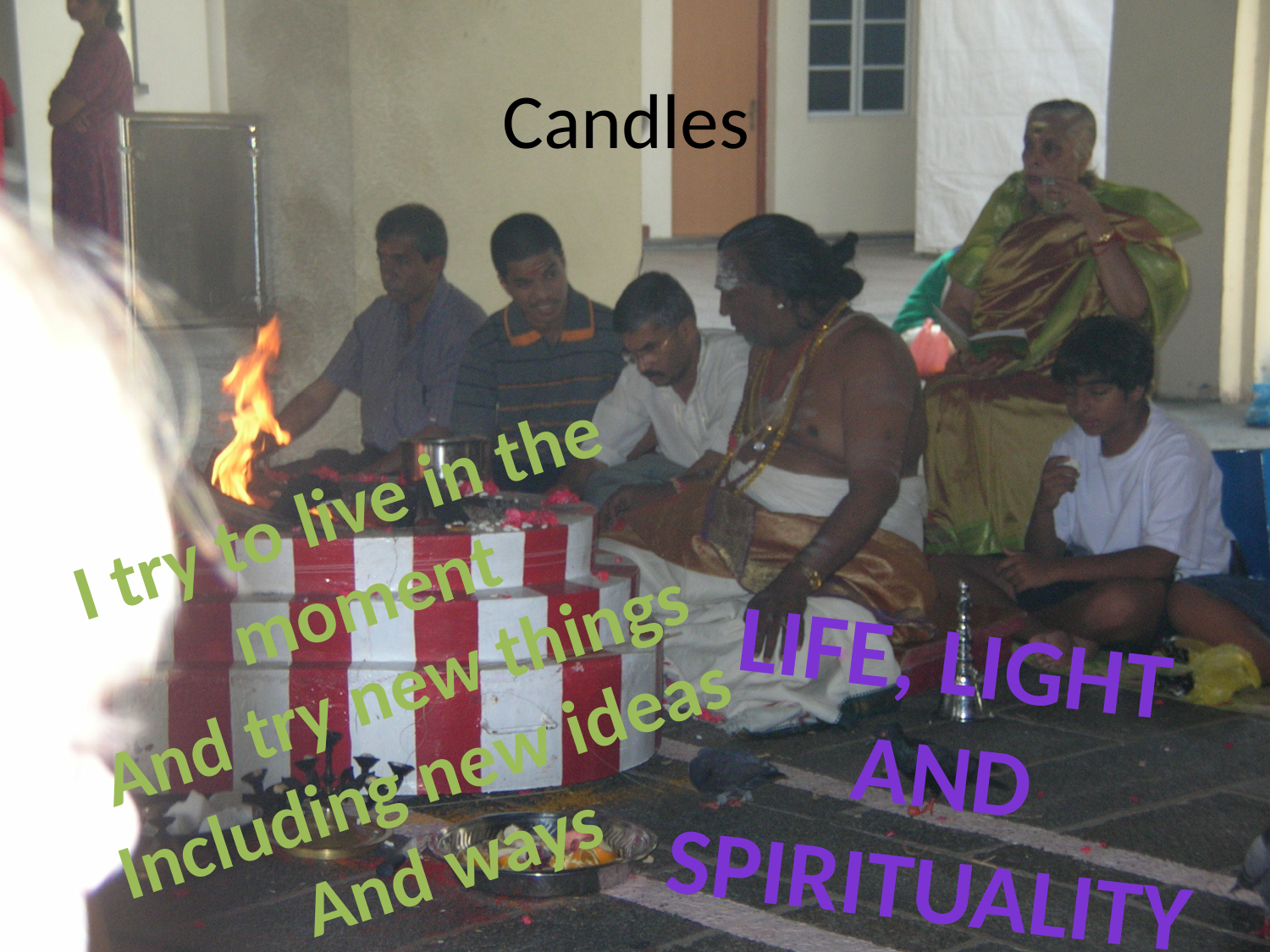

# Candles

I try to live in the moment
And try new things
Including new ideas
And ways
Life, Light and spirituality